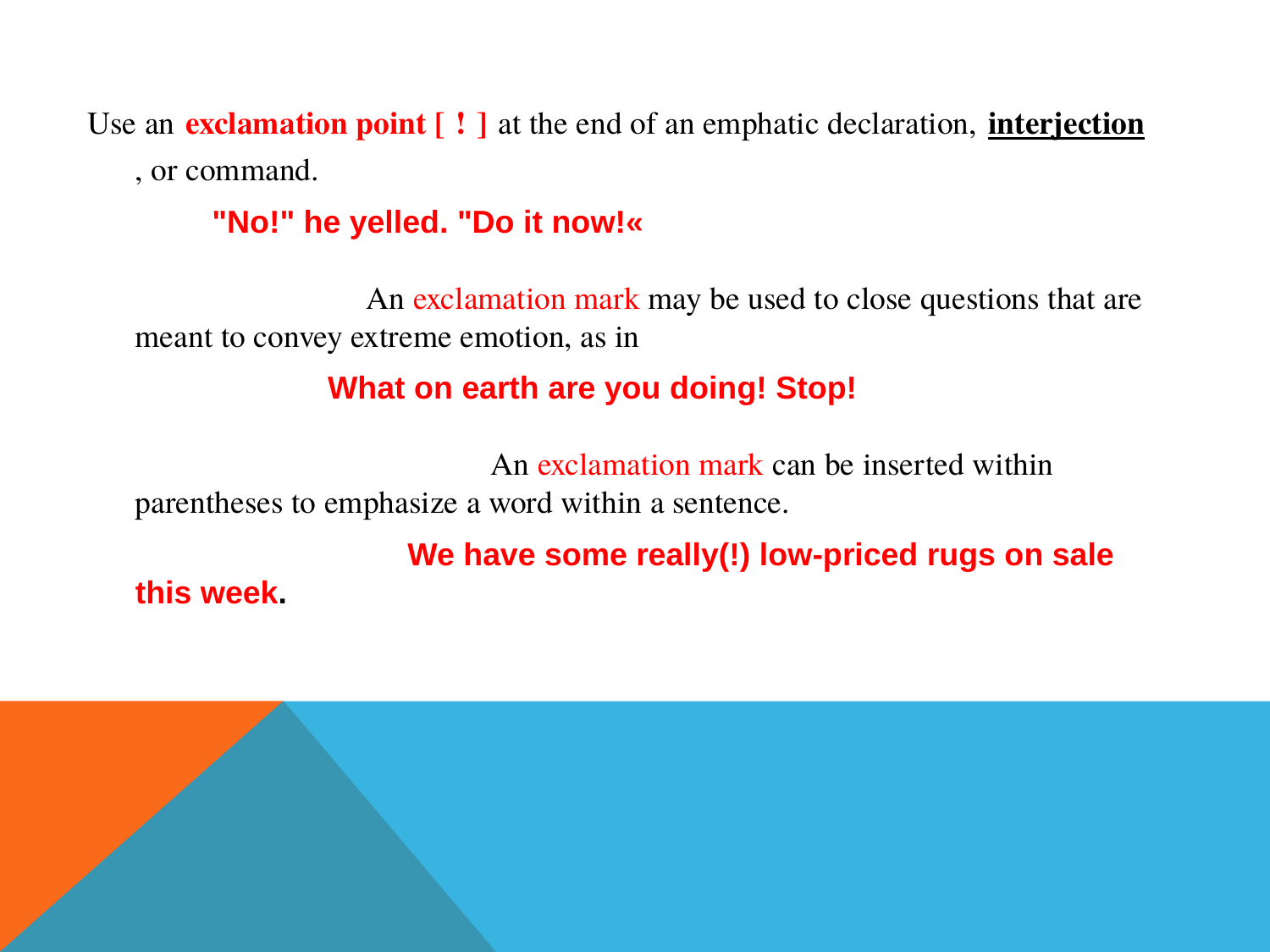

#
Use an exclamation point [ ! ] at the end of an emphatic declaration, interjection, or command.
              "No!" he yelled. "Do it now!«
                                                                                                                                            An exclamation mark may be used to close questions that are meant to convey extreme emotion, as in
                           What on earth are you doing! Stop!
                                                                                                                                                          An exclamation mark can be inserted within parentheses to emphasize a word within a sentence.
                                    We have some really(!) low-priced rugs on sale this week.